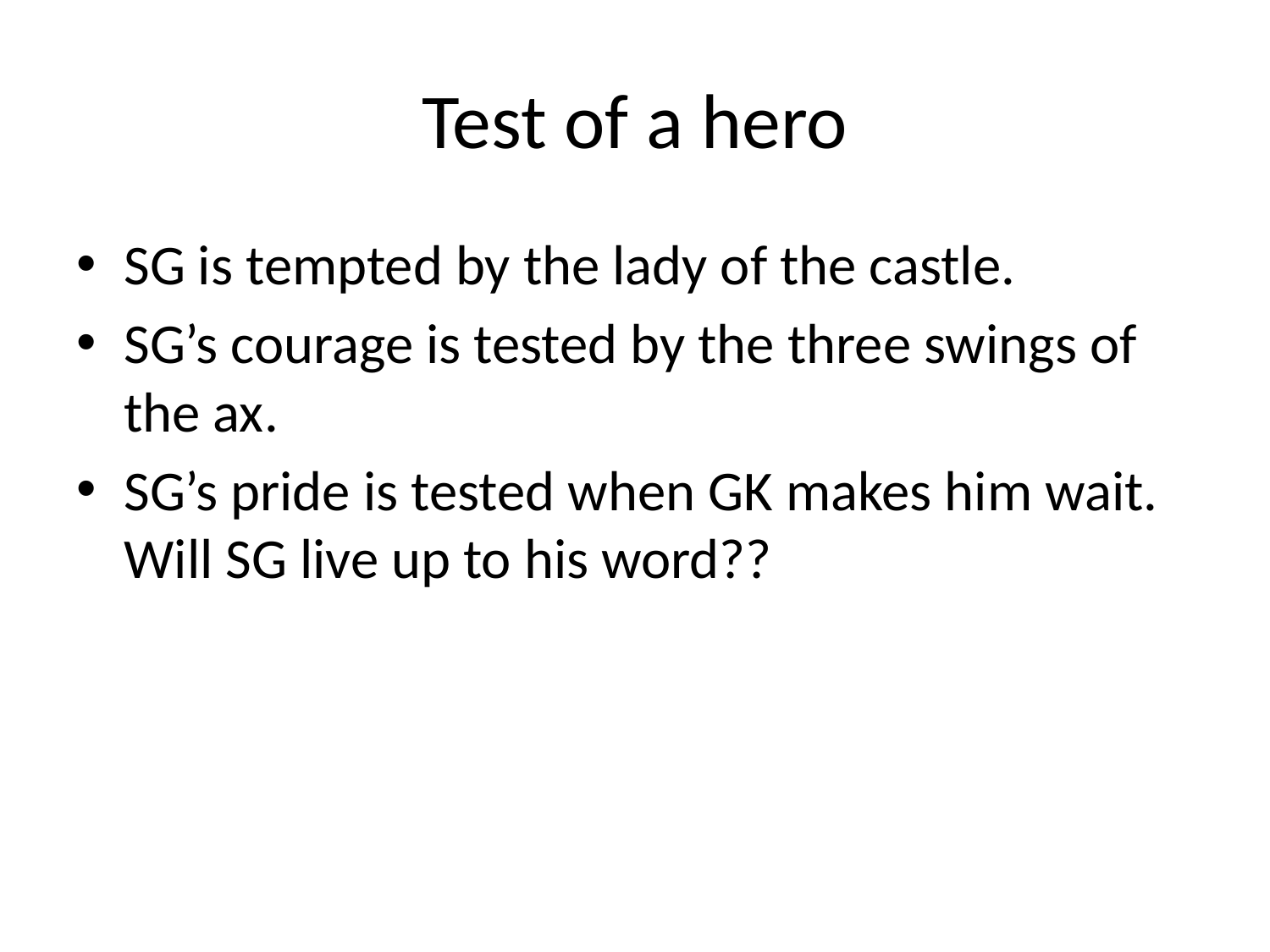

# Test of a hero
SG is tempted by the lady of the castle.
SG’s courage is tested by the three swings of the ax.
SG’s pride is tested when GK makes him wait.  Will SG live up to his word??